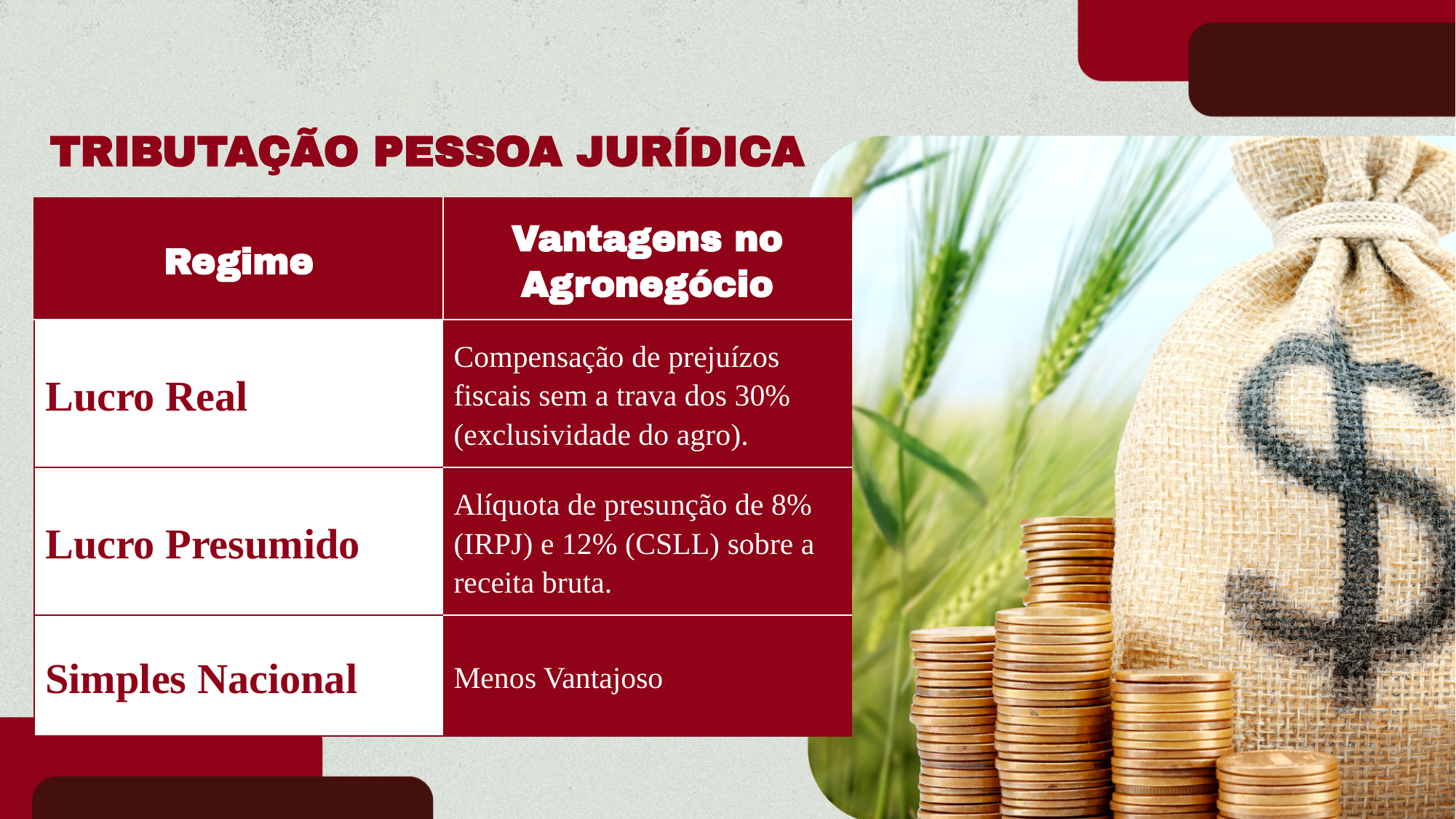

TRIBUTAÇÃO PESSOA JURÍDICA
| Regime | Vantagens no Agronegócio |
| --- | --- |
| Lucro Real | Compensação de prejuízos fiscais sem a trava dos 30% (exclusividade do agro). |
| Lucro Presumido | Alíquota de presunção de 8% (IRPJ) e 12% (CSLL) sobre a receita bruta. |
| Simples Nacional | Menos Vantajoso |